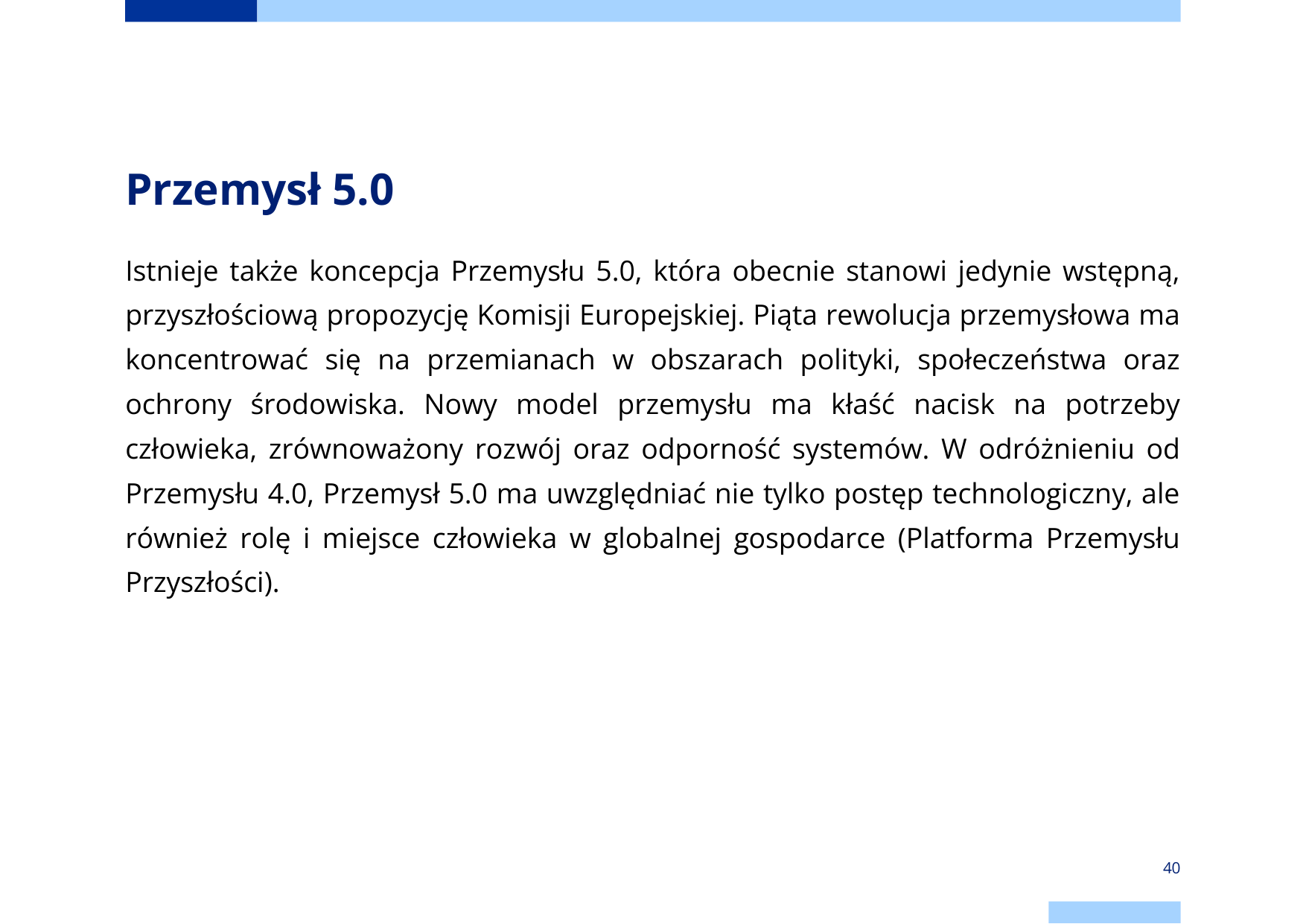

# Przemysł 5.0
Istnieje także koncepcja Przemysłu 5.0, która obecnie stanowi jedynie wstępną, przyszłościową propozycję Komisji Europejskiej. Piąta rewolucja przemysłowa ma koncentrować się na przemianach w obszarach polityki, społeczeństwa oraz ochrony środowiska. Nowy model przemysłu ma kłaść nacisk na potrzeby człowieka, zrównoważony rozwój oraz odporność systemów. W odróżnieniu od Przemysłu 4.0, Przemysł 5.0 ma uwzględniać nie tylko postęp technologiczny, ale również rolę i miejsce człowieka w globalnej gospodarce (Platforma Przemysłu Przyszłości).
40